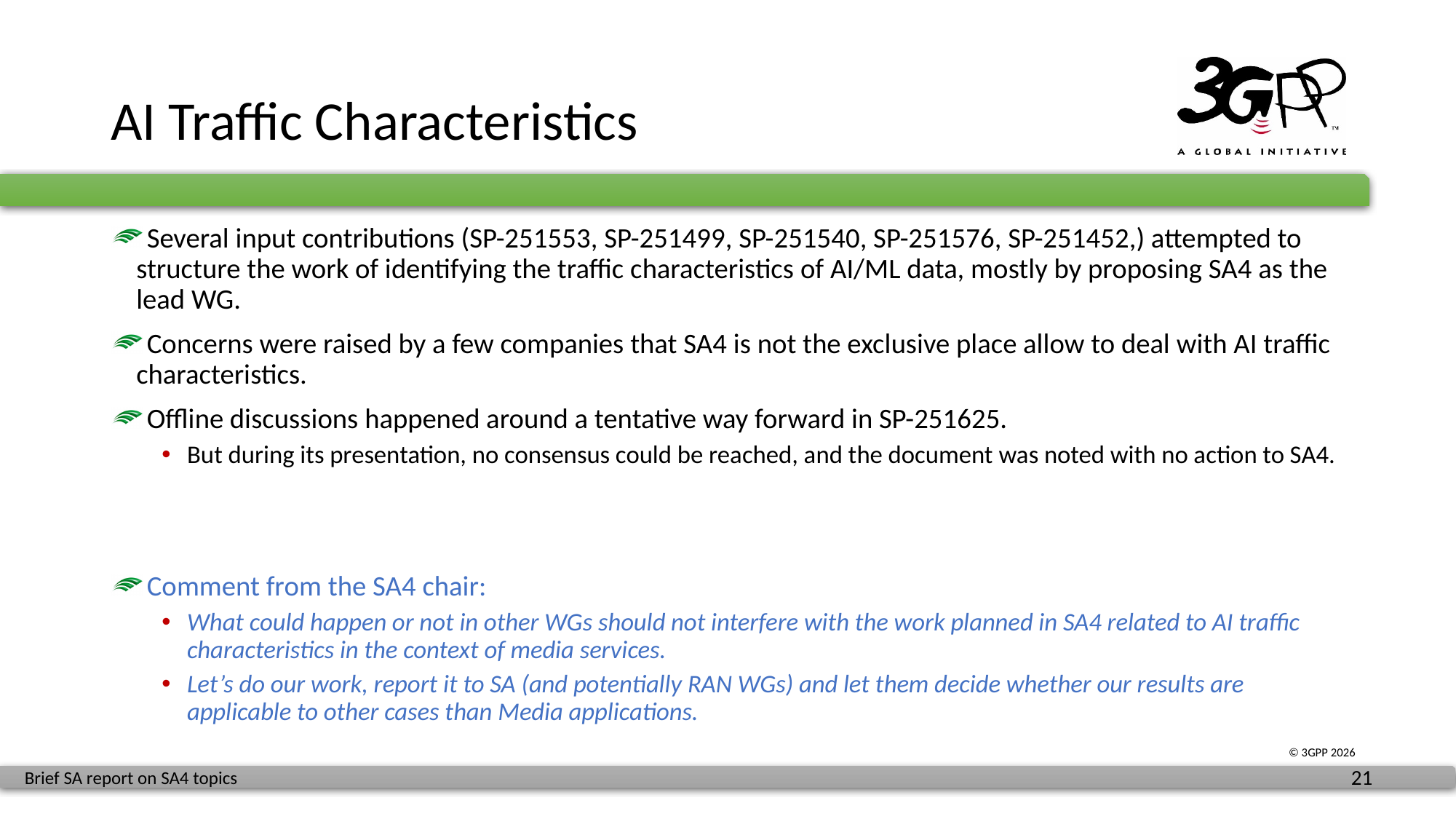

# AI Traffic Characteristics
 Several input contributions (SP-251553, SP-251499, SP-251540, SP-251576, SP-251452,) attempted to structure the work of identifying the traffic characteristics of AI/ML data, mostly by proposing SA4 as the lead WG.
 Concerns were raised by a few companies that SA4 is not the exclusive place allow to deal with AI traffic characteristics.
 Offline discussions happened around a tentative way forward in SP-251625.
But during its presentation, no consensus could be reached, and the document was noted with no action to SA4.

 Comment from the SA4 chair:
What could happen or not in other WGs should not interfere with the work planned in SA4 related to AI traffic characteristics in the context of media services.
Let’s do our work, report it to SA (and potentially RAN WGs) and let them decide whether our results are applicable to other cases than Media applications.